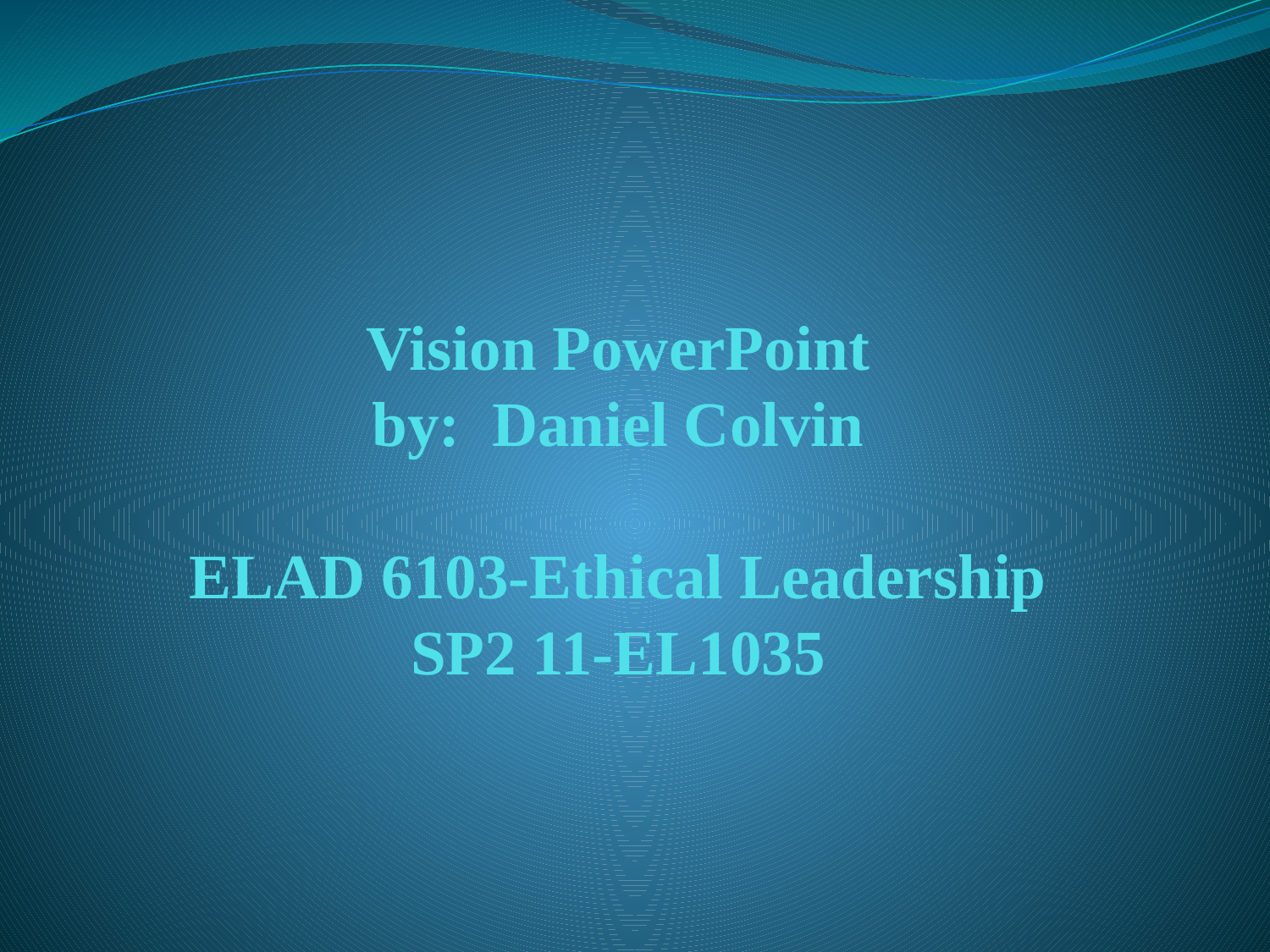

# Vision PowerPoint by:  Daniel Colvin ELAD 6103-Ethical Leadership SP2 11-EL1035